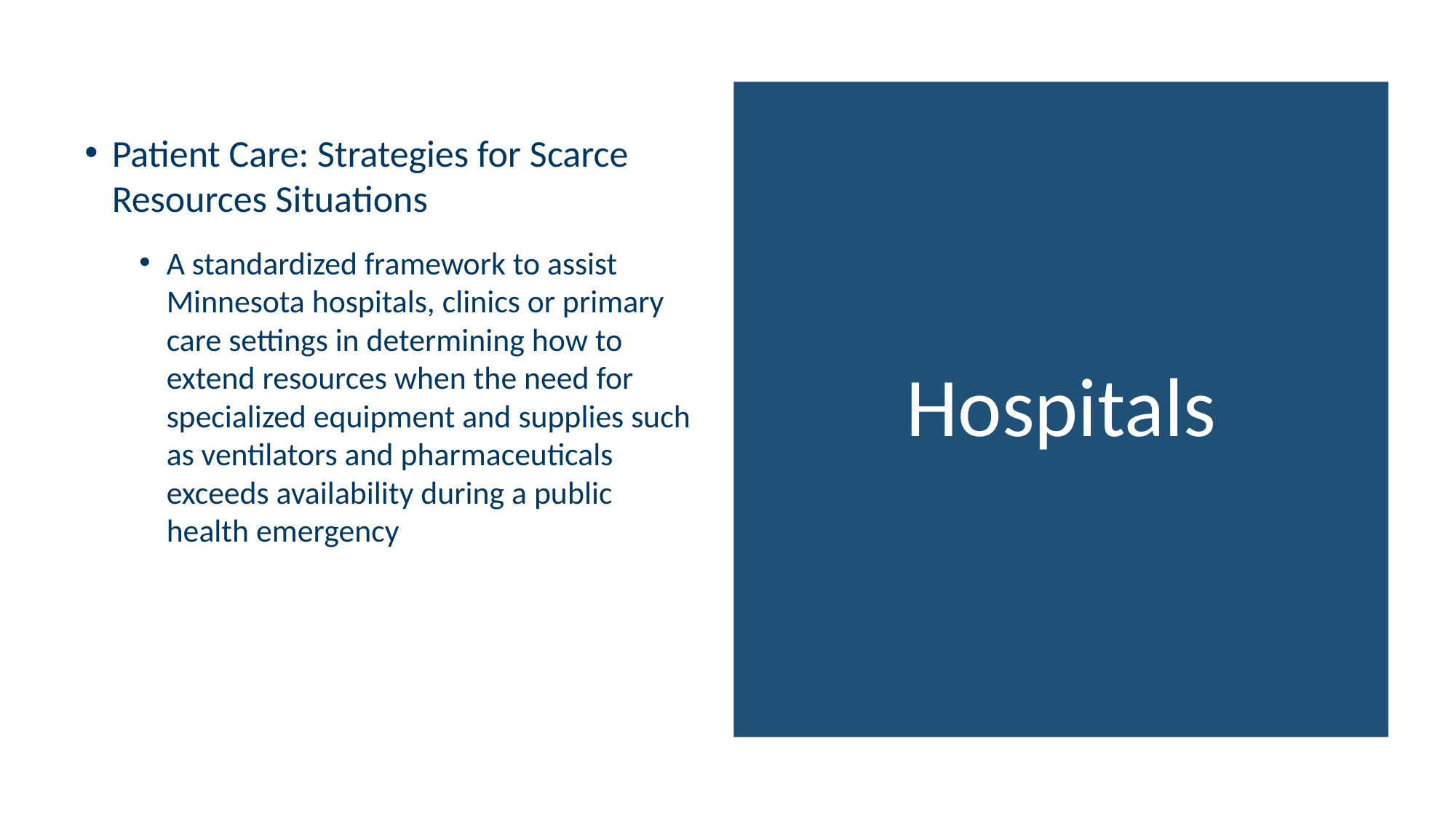

# Hospitals
Patient Care: Strategies for Scarce Resources Situations
A standardized framework to assist Minnesota hospitals, clinics or primary care settings in determining how to extend resources when the need for specialized equipment and supplies such as ventilators and pharmaceuticals exceeds availability during a public health emergency